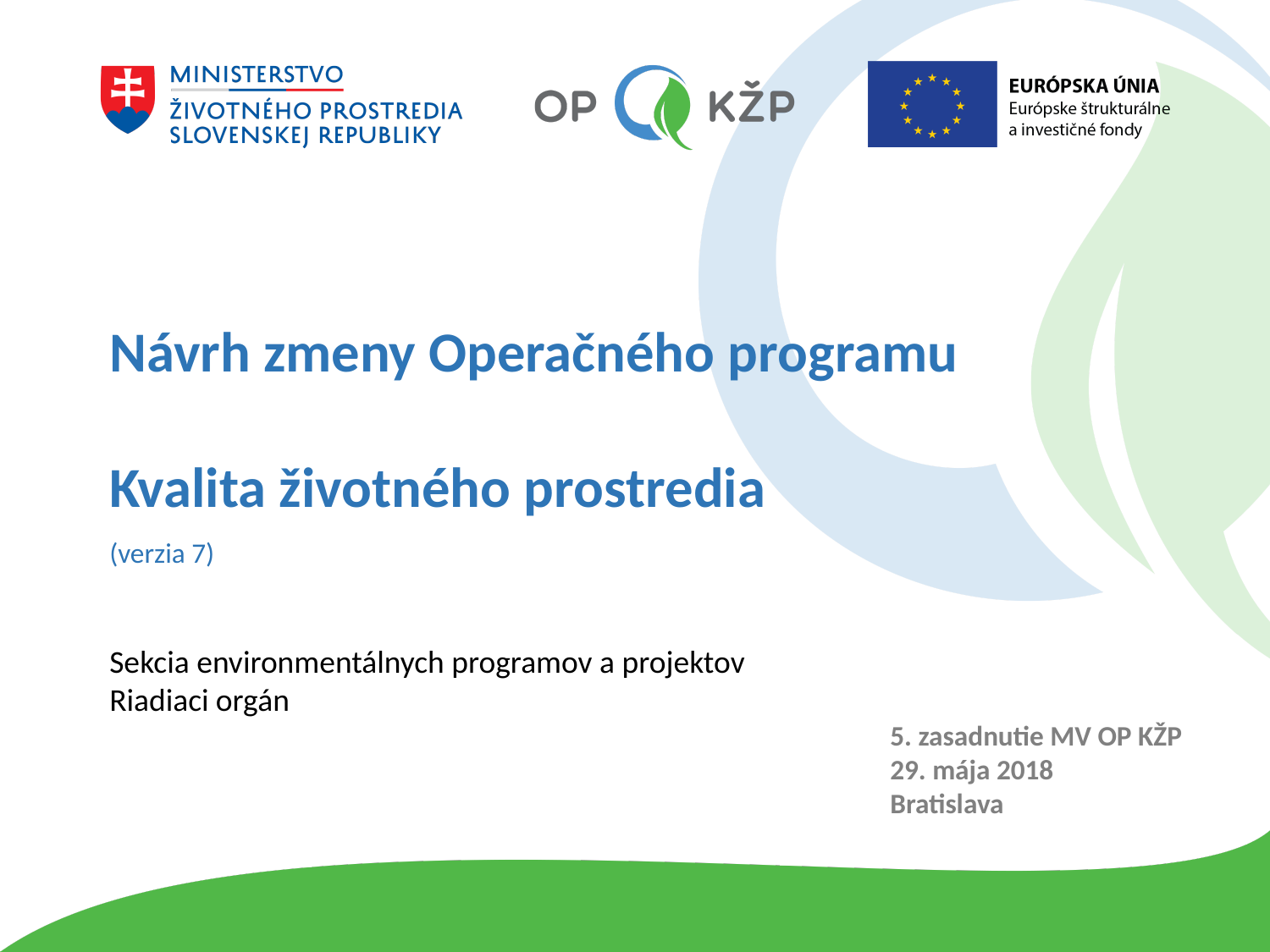

Návrh zmeny Operačného programu
Kvalita životného prostredia
(verzia 7)
Sekcia environmentálnych programov a projektov
Riadiaci orgán
5. zasadnutie MV OP KŽP
29. mája 2018
Bratislava